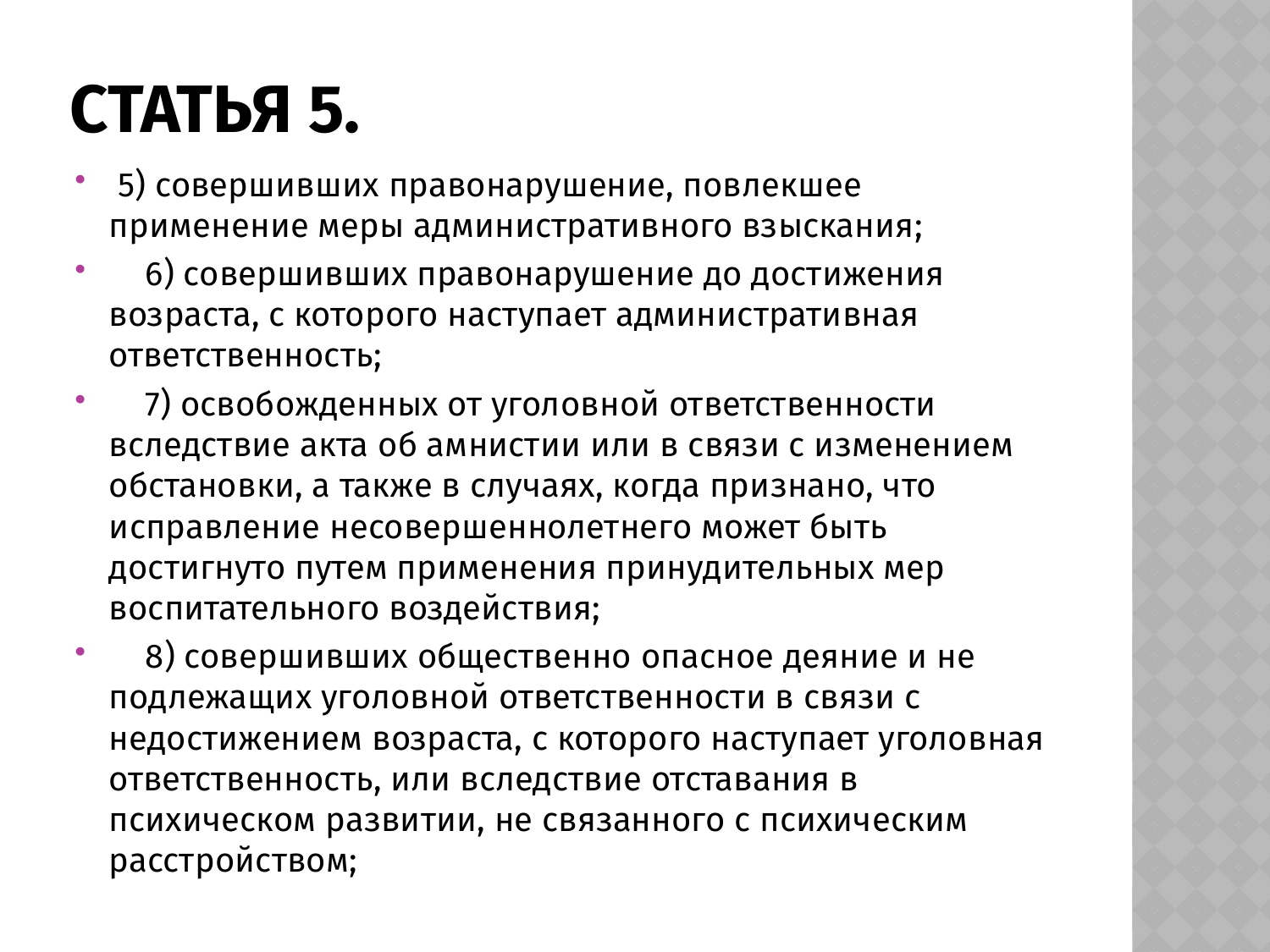

# Статья 5.
 5) совершивших правонарушение, повлекшее применение меры административного взыскания;
    6) совершивших правонарушение до достижения возраста, с которого наступает административная ответственность;
    7) освобожденных от уголовной ответственности вследствие акта об амнистии или в связи с изменением обстановки, а также в случаях, когда признано, что исправление несовершеннолетнего может быть достигнуто путем применения принудительных мер воспитательного воздействия;
    8) совершивших общественно опасное деяние и не подлежащих уголовной ответственности в связи с недостижением возраста, с которого наступает уголовная ответственность, или вследствие отставания в психическом развитии, не связанного с психическим расстройством;